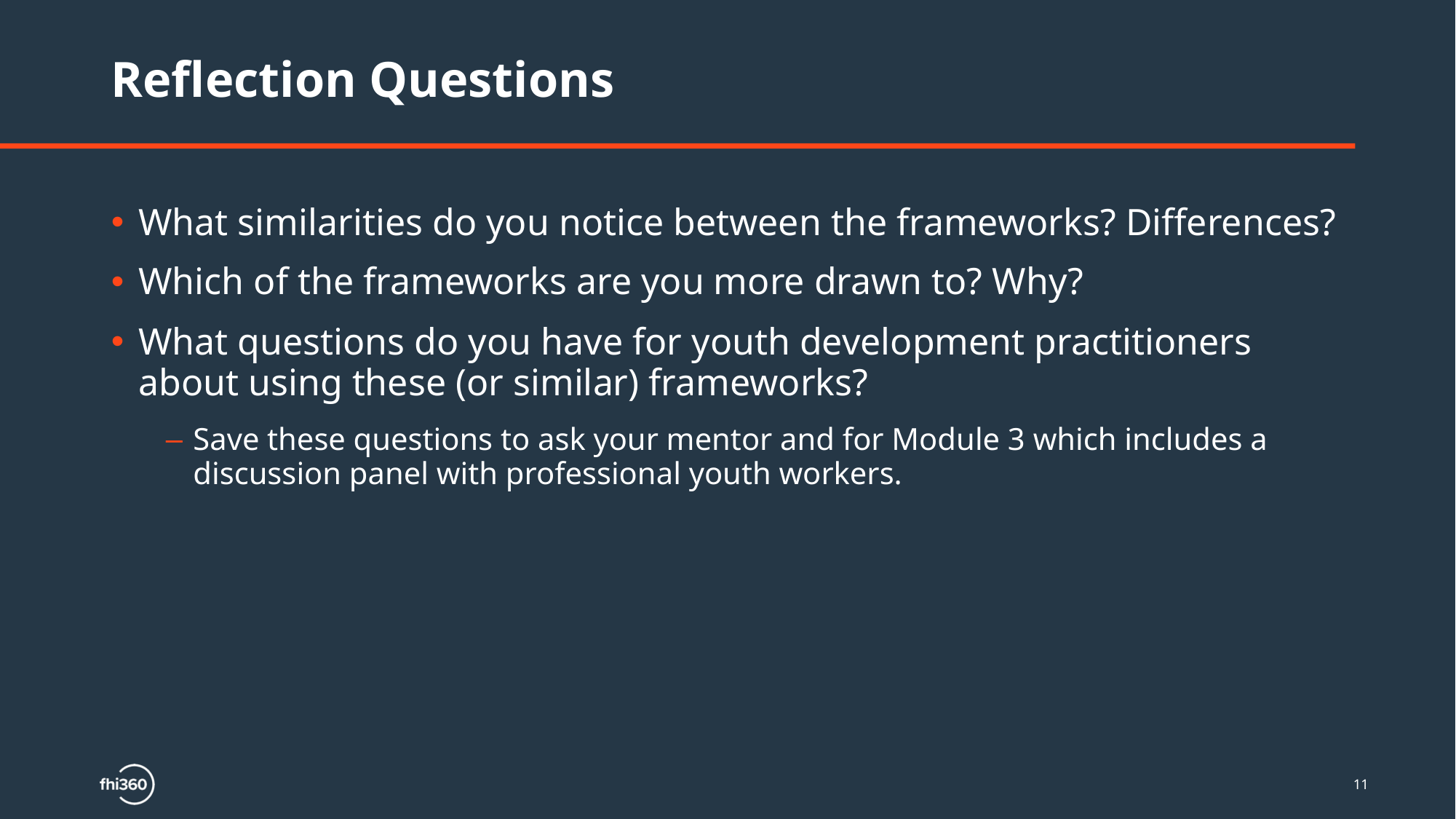

# Reflection Questions
What similarities do you notice between the frameworks? Differences?
Which of the frameworks are you more drawn to? Why?
What questions do you have for youth development practitioners about using these (or similar) frameworks?
Save these questions to ask your mentor and for Module 3 which includes a discussion panel with professional youth workers.